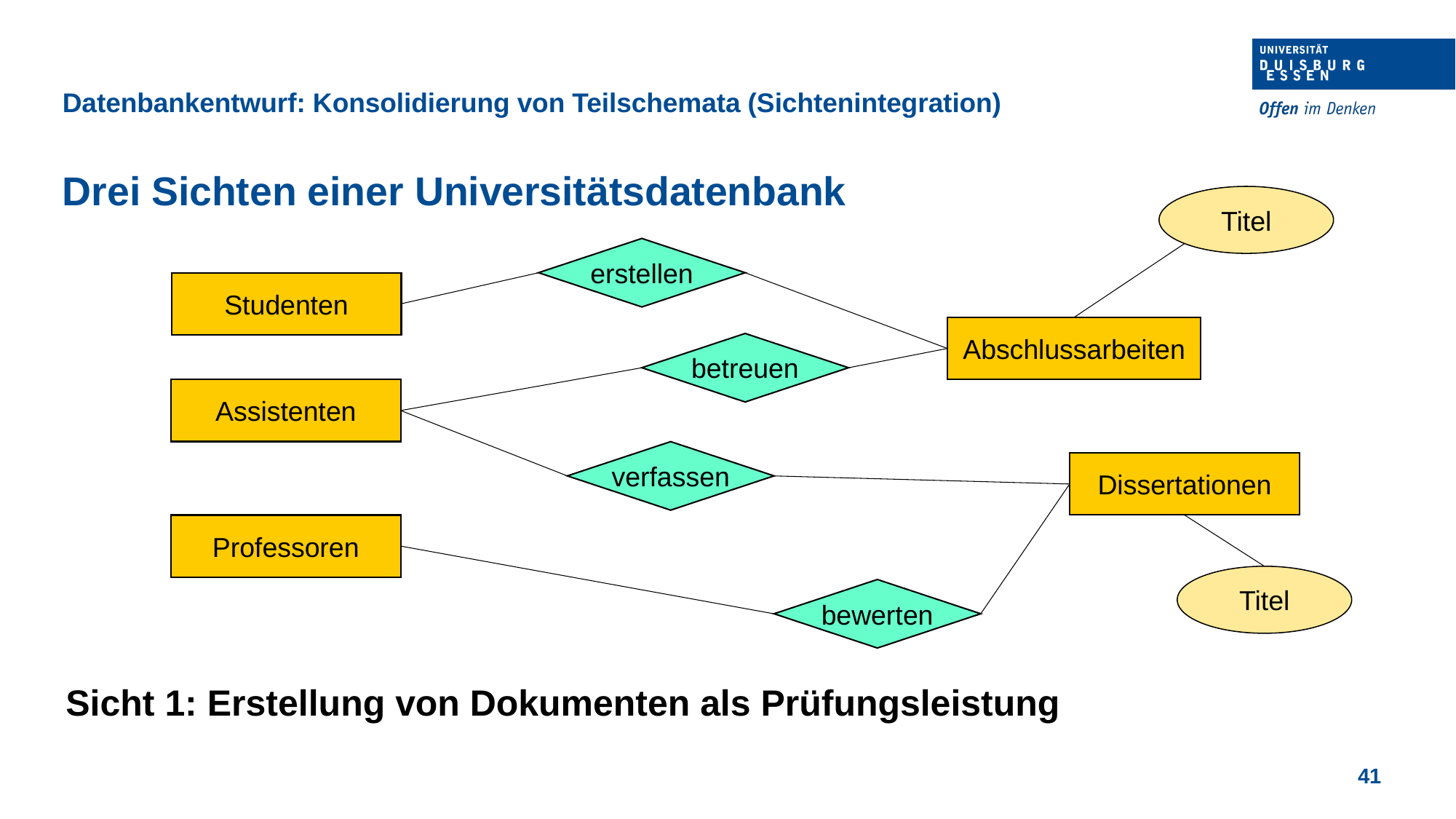

Datenbankentwurf: Konsolidierung von Teilschemata (Sichtenintegration)

Drei Sichten einer Universitätsdatenbank
Titel
erstellen
Studenten
Abschlussarbeiten
betreuen
Assistenten
verfassen
Dissertationen
Professoren
Titel
bewerten
Sicht 1: Erstellung von Dokumenten als Prüfungsleistung
41